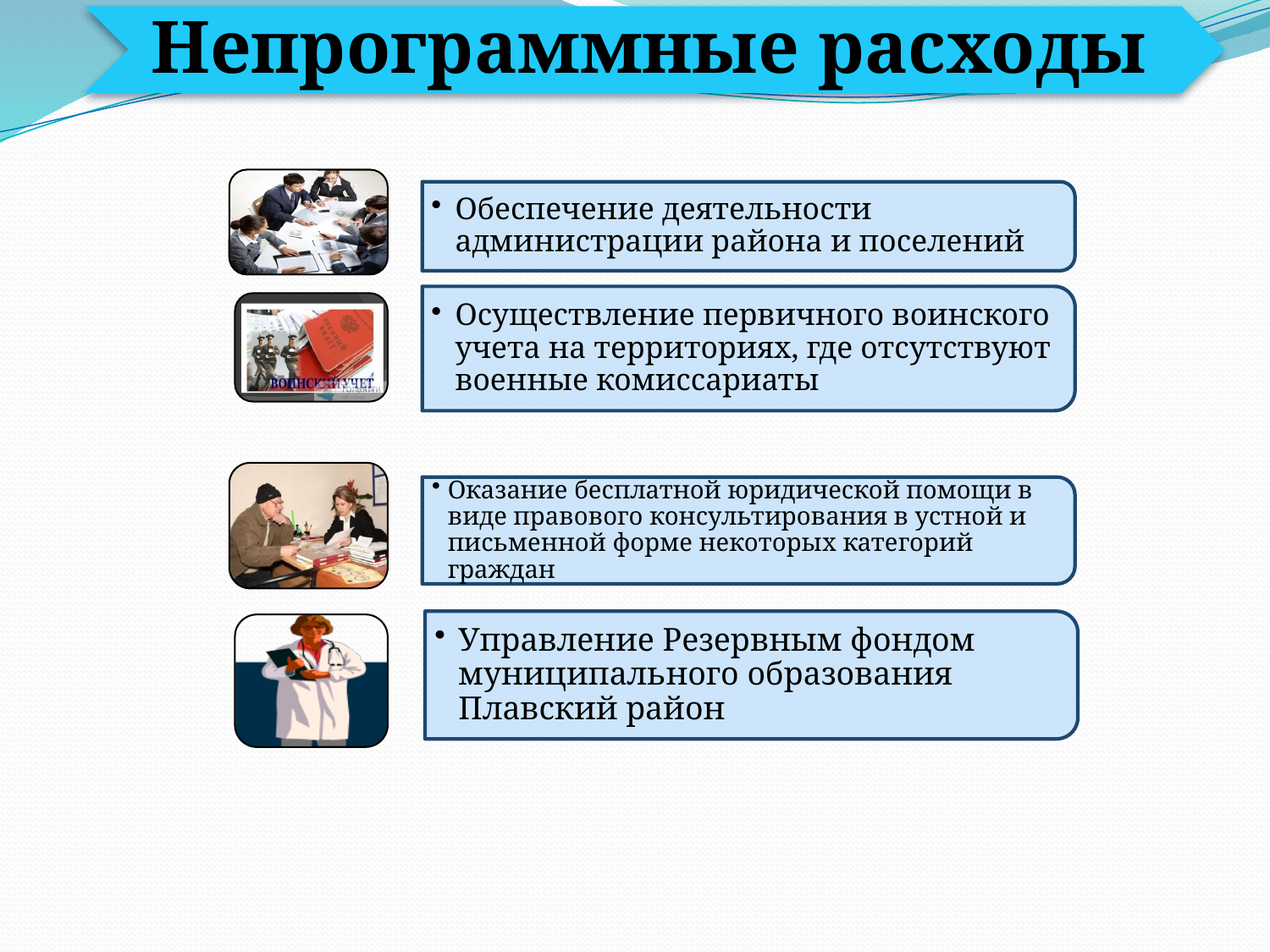

Непрограммные расходы
Обеспечение деятельности администрации района и поселений

Осуществление первичного воинского учета на территориях, где отсутствуют военные комиссариаты

Оказание бесплатной юридической помощи в виде правового консультирования в устной и письменной форме некоторых категорий граждан

Управление Резервным фондом муниципального образования Плавский район